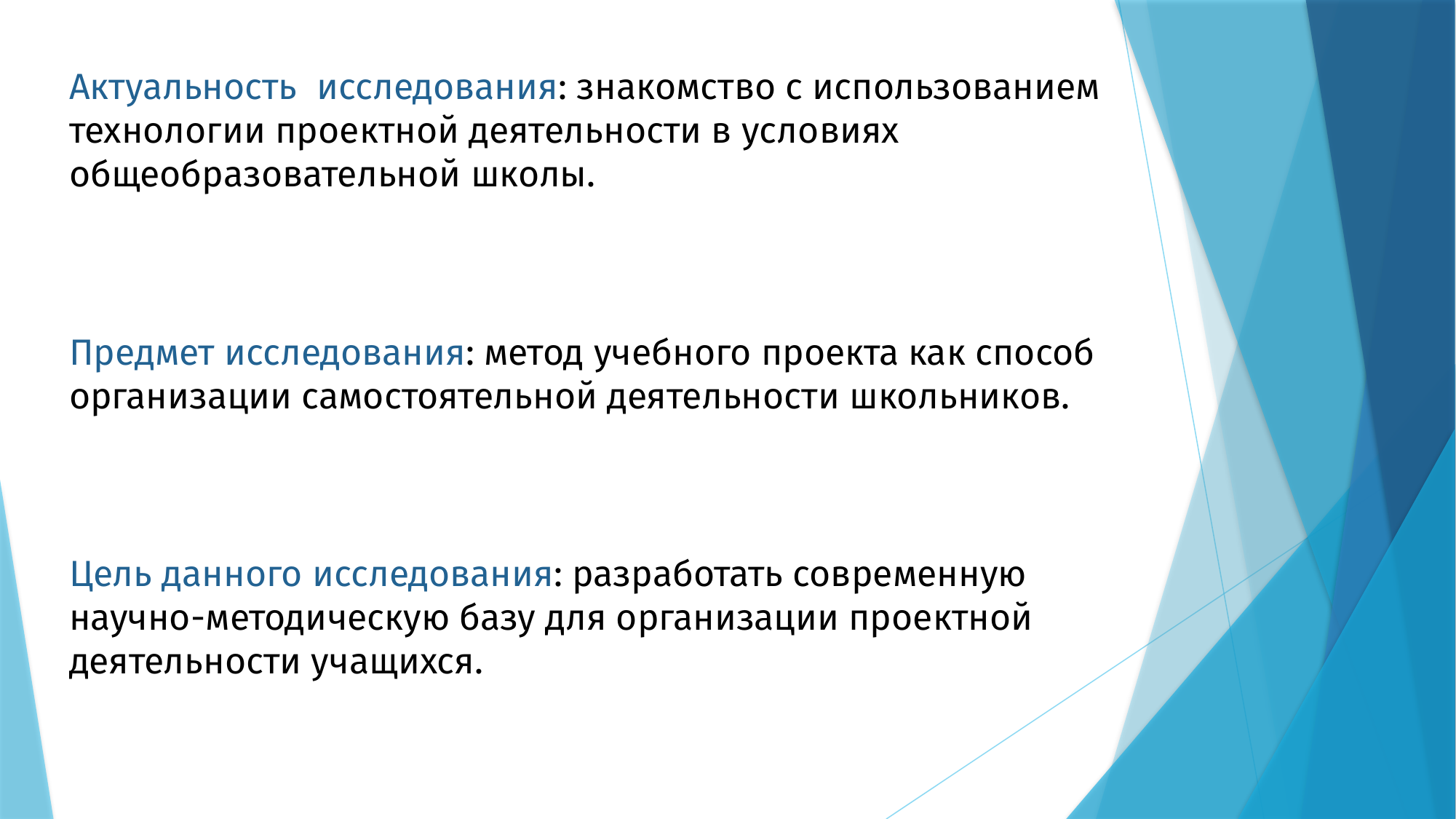

Актуальность  исследования: знакомство с использованием технологии проектной деятельности в условиях общеобразовательной школы.
Предмет исследования: метод учебного проекта как способ организации самостоятельной деятельности школьников.
Цель данного исследования: разработать современную научно-методическую базу для организации проектной деятельности учащихся.